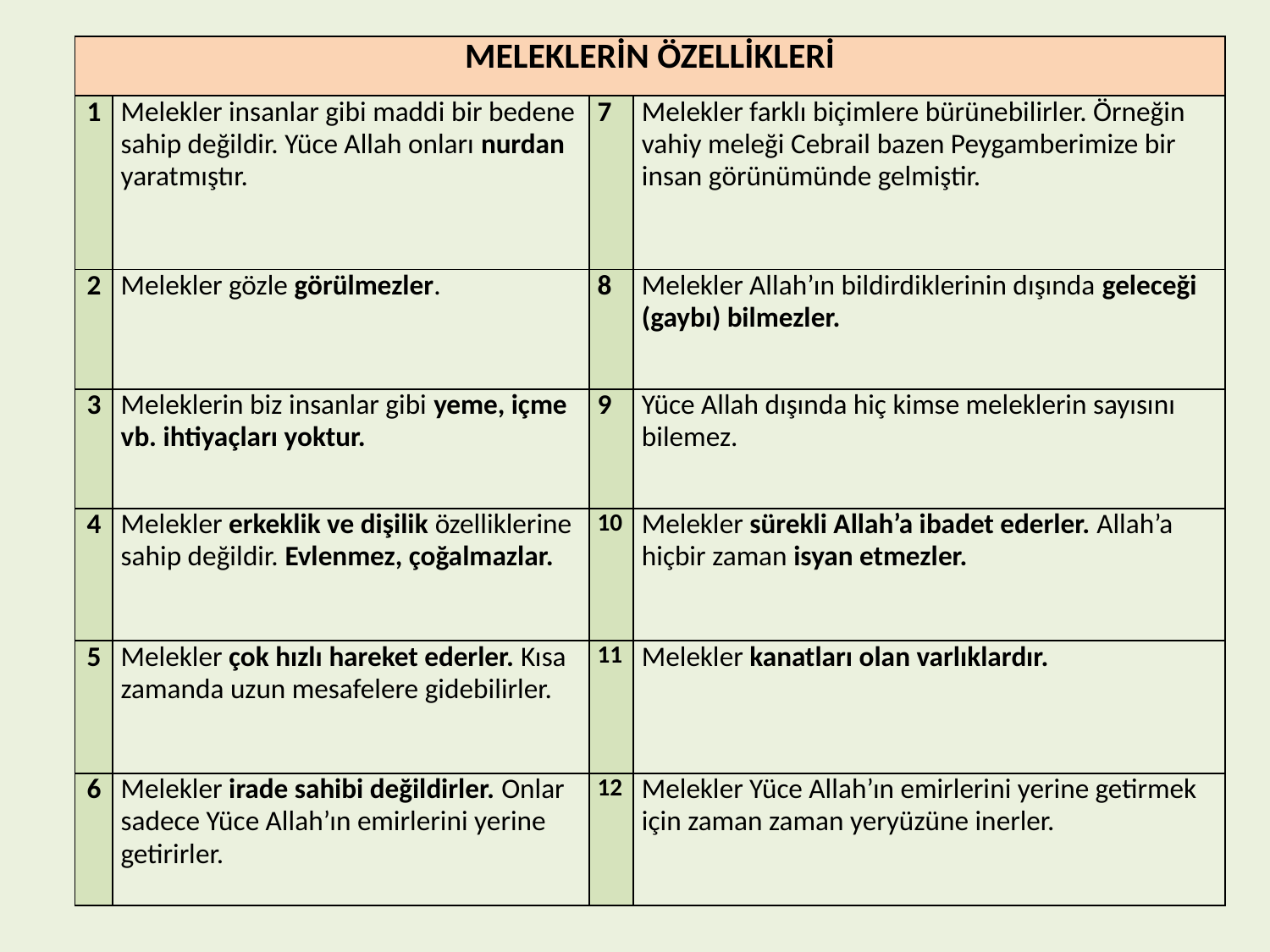

| MELEKLERİN ÖZELLİKLERİ |  |  |  |
| --- | --- | --- | --- |
| 1 | Melekler insanlar gibi maddi bir bedene sahip değildir. Yüce Allah onları nurdan yaratmıştır. | 7 | Melekler farklı biçimlere bürünebilirler. Örneğin vahiy meleği Cebrail bazen Peygamberimize bir insan görünümünde gelmiştir. |
| 2 | Melekler gözle görülmezler. | 8 | Melekler Allah’ın bildirdiklerinin dışında geleceği (gaybı) bilmezler. |
| 3 | Meleklerin biz insanlar gibi yeme, içme vb. ihtiyaçları yoktur. | 9 | Yüce Allah dışında hiç kimse meleklerin sayısını bilemez. |
| 4 | Melekler erkeklik ve dişilik özelliklerine sahip değildir. Evlenmez, çoğalmazlar. | 10 | Melekler sürekli Allah’a ibadet ederler. Allah’a hiçbir zaman isyan etmezler. |
| 5 | Melekler çok hızlı hareket ederler. Kısa zamanda uzun mesafelere gidebilirler. | 11 | Melekler kanatları olan varlıklardır. |
| 6 | Melekler irade sahibi değildirler. Onlar sadece Yüce Allah’ın emirlerini yerine getirirler. | 12 | Melekler Yüce Allah’ın emirlerini yerine getirmek için zaman zaman yeryüzüne inerler. |